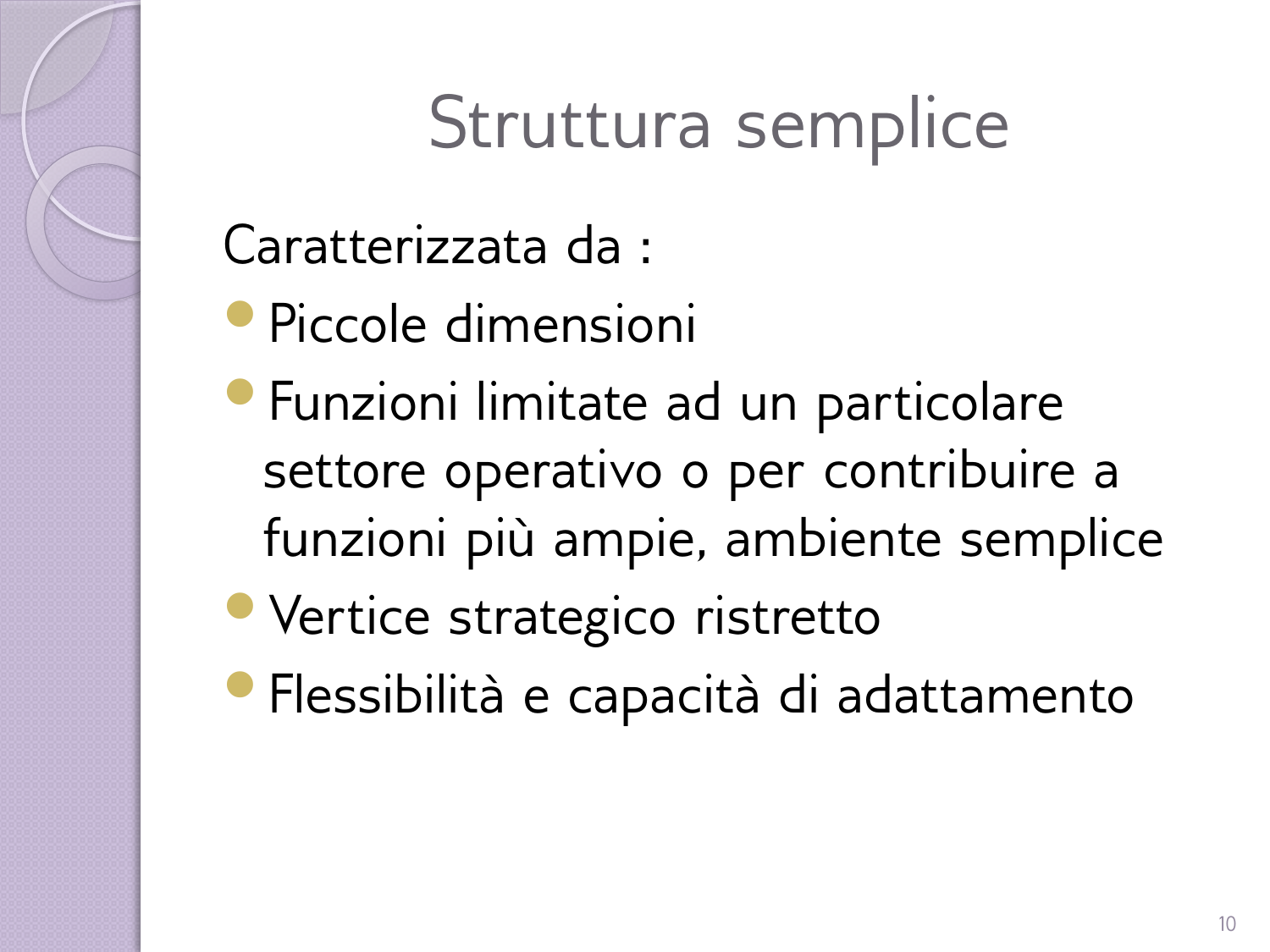

# Struttura semplice
Caratterizzata da :
Piccole dimensioni
Funzioni limitate ad un particolare settore operativo o per contribuire a funzioni più ampie, ambiente semplice
Vertice strategico ristretto
Flessibilità e capacità di adattamento
10